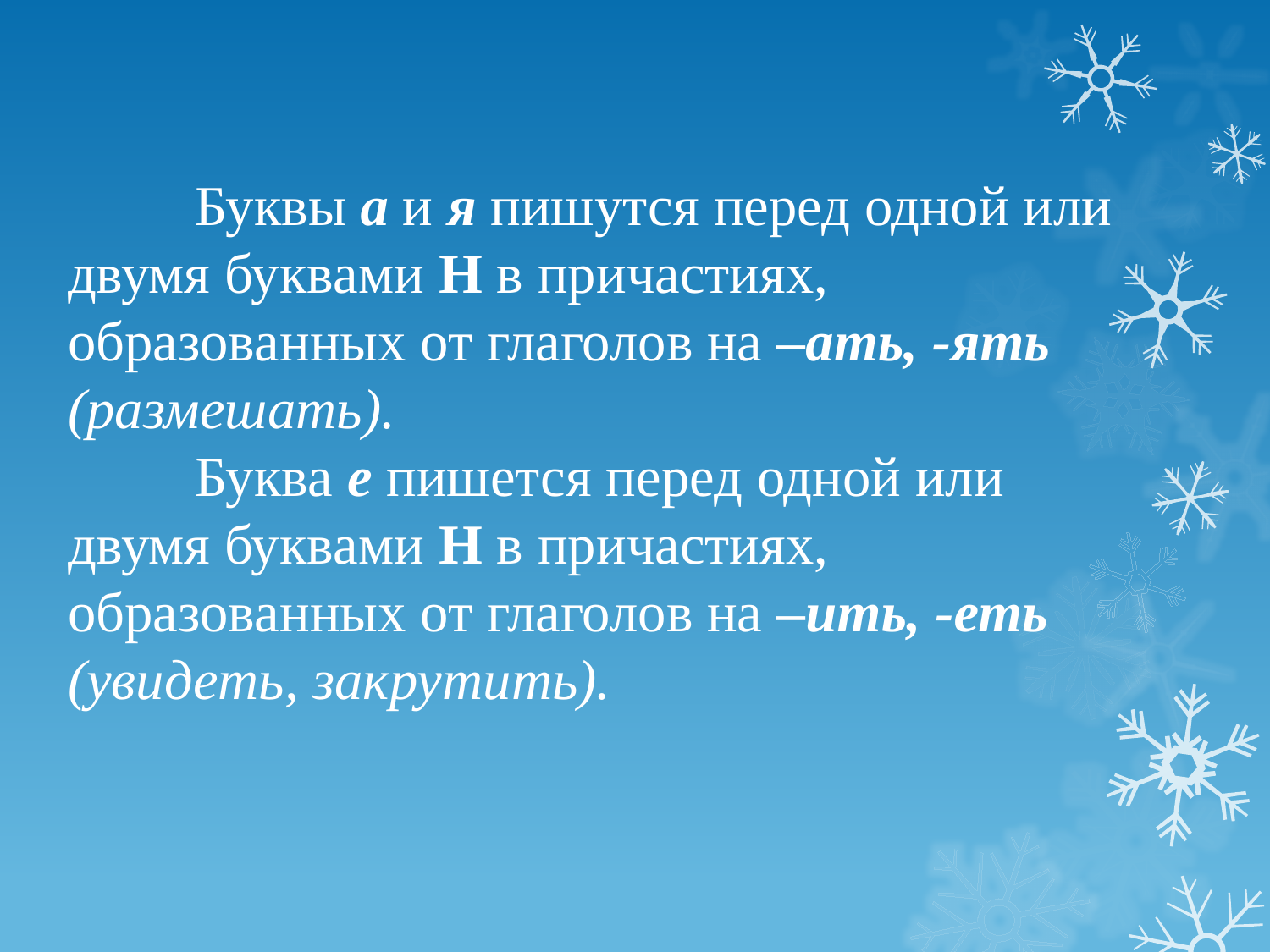

# Буквы а и я пишутся перед одной или двумя буквами Н в причастиях, образованных от глаголов на –ать, -ять (размешать). Буква е пишется перед одной или двумя буквами Н в причастиях, образованных от глаголов на –ить, -еть (увидеть, закрутить).